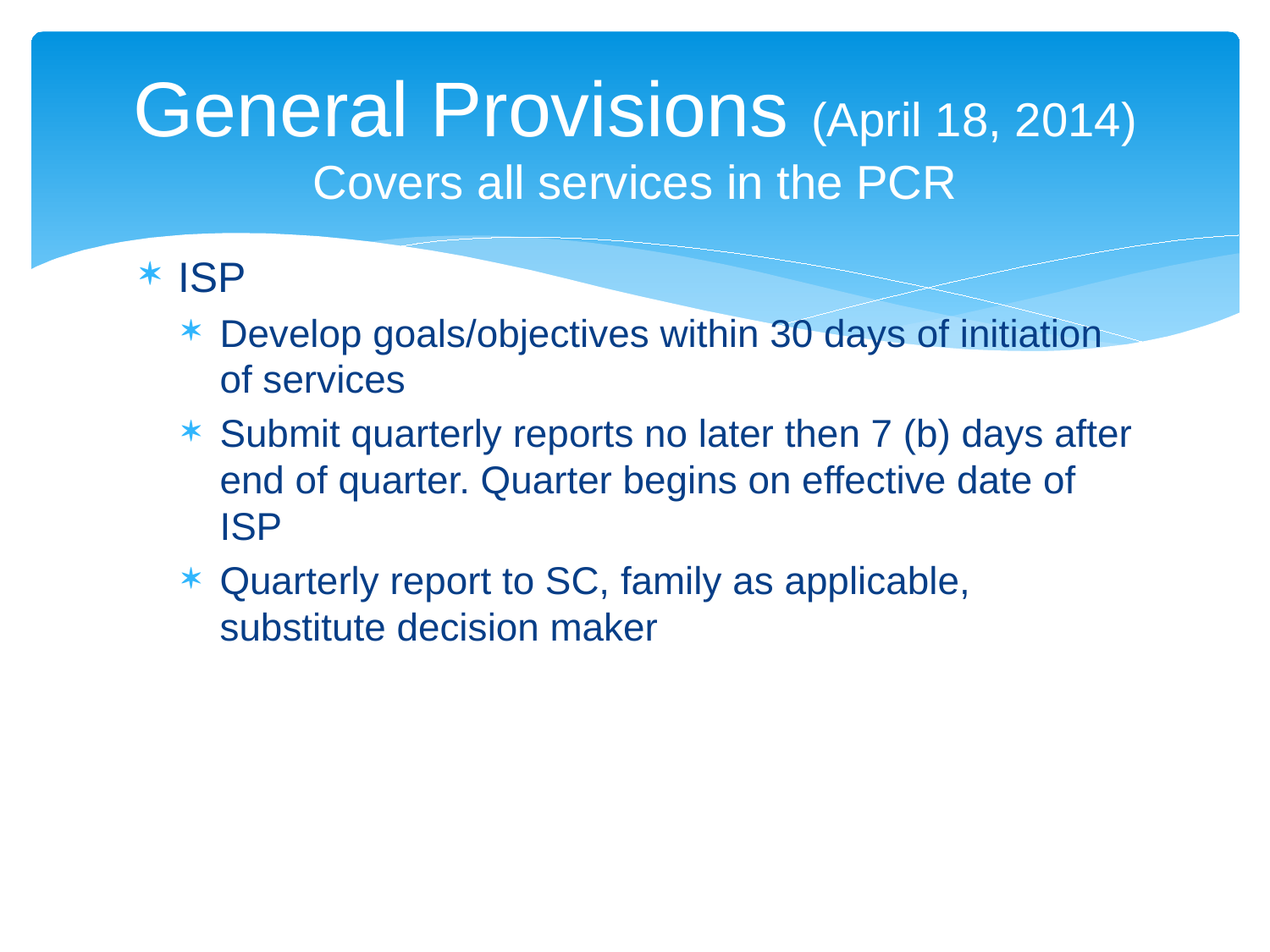

# General Provisions (April 18, 2014) Covers all services in the PCR
ISP
Develop goals/objectives within 30 days of initiation of services
Submit quarterly reports no later then 7 (b) days after end of quarter. Quarter begins on effective date of ISP
Quarterly report to SC, family as applicable, substitute decision maker